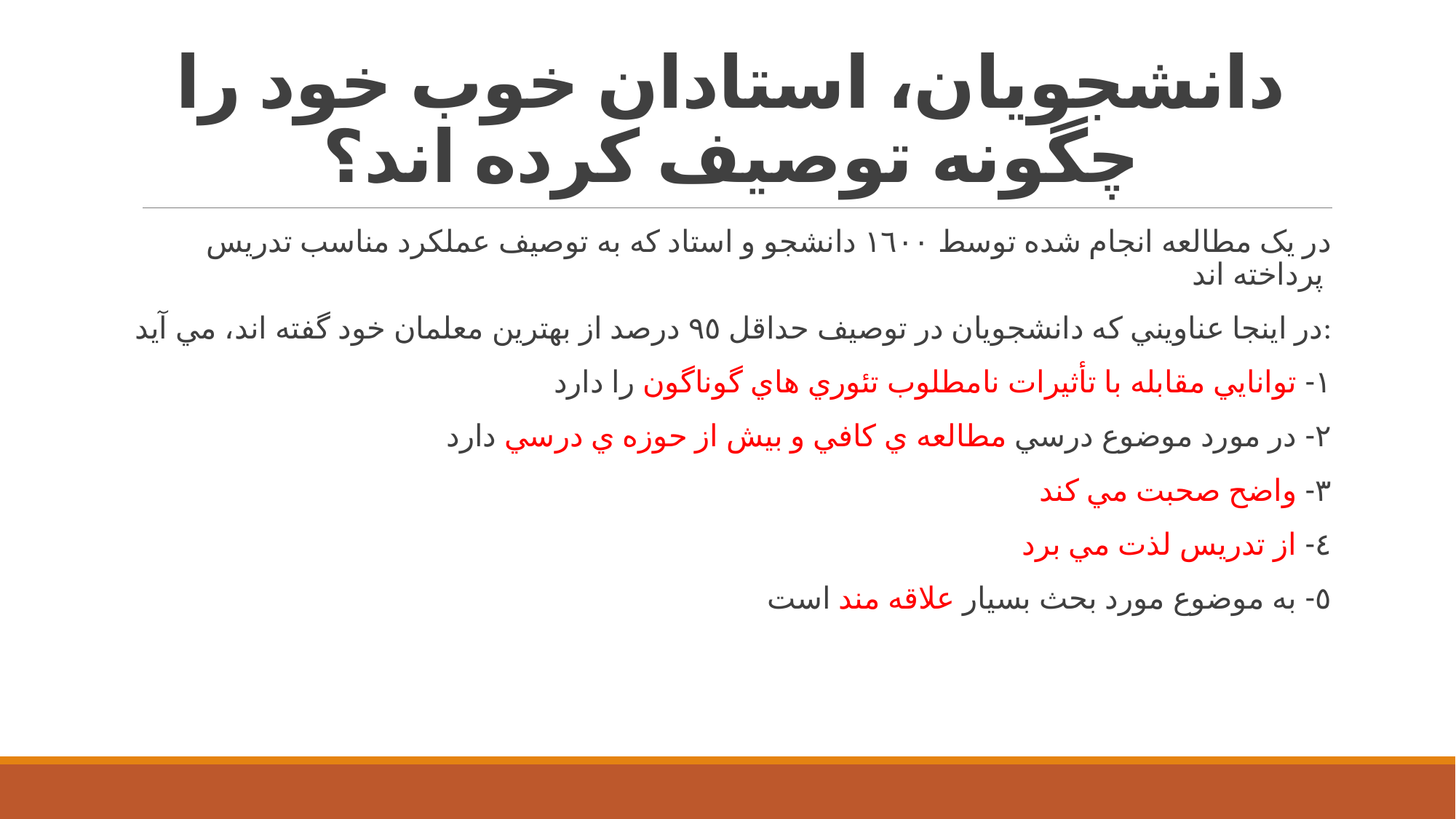

# دانشجويان، استادان خوب خود را چگونه توصيف كرده اند؟
در یک مطالعه انجام شده توسط ١٦٠٠ دانشجو و استاد که به توصيف عملكرد مناسب تدريس پرداخته اند
در اينجا عناويني كه دانشجويان در توصيف حداقل ٩٥ درصد از بهترين معلمان خود گفته اند، مي آيد:
١- توانايي مقابله با تأثيرات نامطلوب تئوري هاي گوناگون را دارد
٢- در مورد موضوع درسي مطالعه ي كافي و بيش از حوزه ي درسي دارد
٣- واضح صحبت مي كند
٤- از تدريس لذت مي برد
٥- به موضوع مورد بحث بسيار علاقه مند است